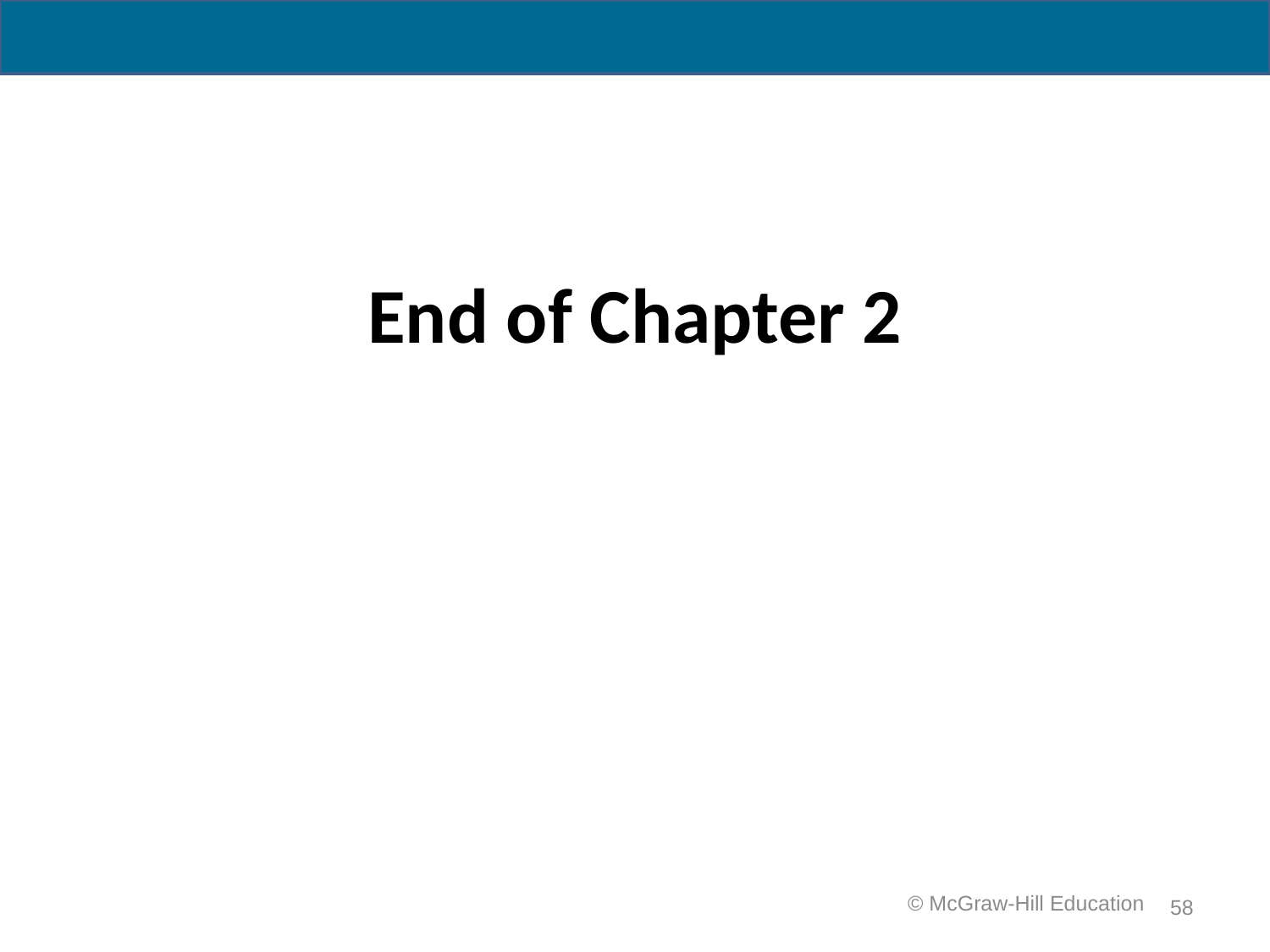

# End of Chapter 2
58
 © McGraw-Hill Education